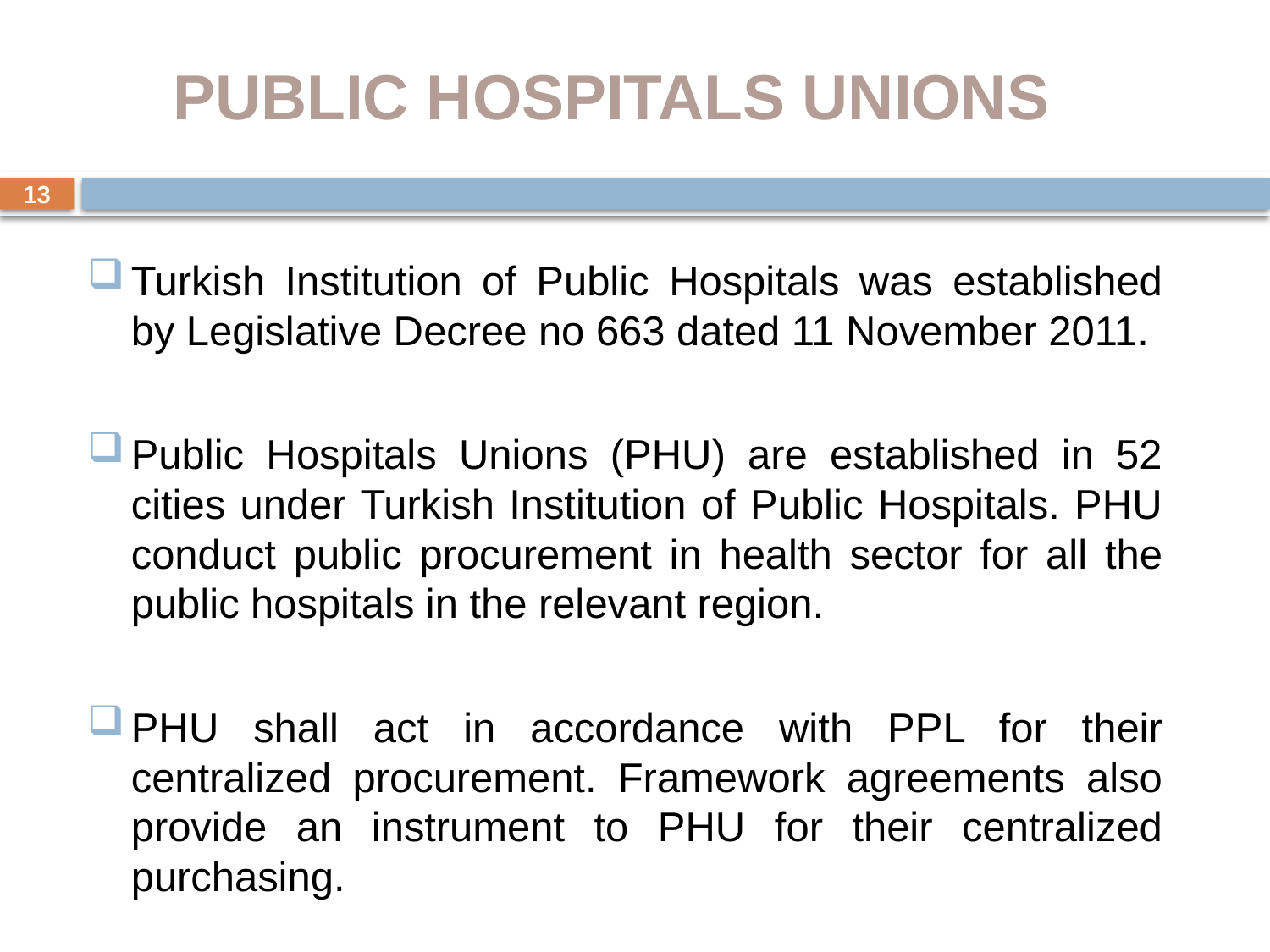

# PUBLIC HOSPITALS UNIONS
13

Turkish Institution of Public Hospitals was established by Legislative Decree no 663 dated 11 November 2011.

Public Hospitals Unions (PHU) are established in 52 cities under Turkish Institution of Public Hospitals. PHU conduct public procurement in health sector for all the public hospitals in the relevant region.

PHU shall act in accordance with PPL for their centralized procurement. Framework agreements also provide an instrument to PHU for their centralized purchasing.